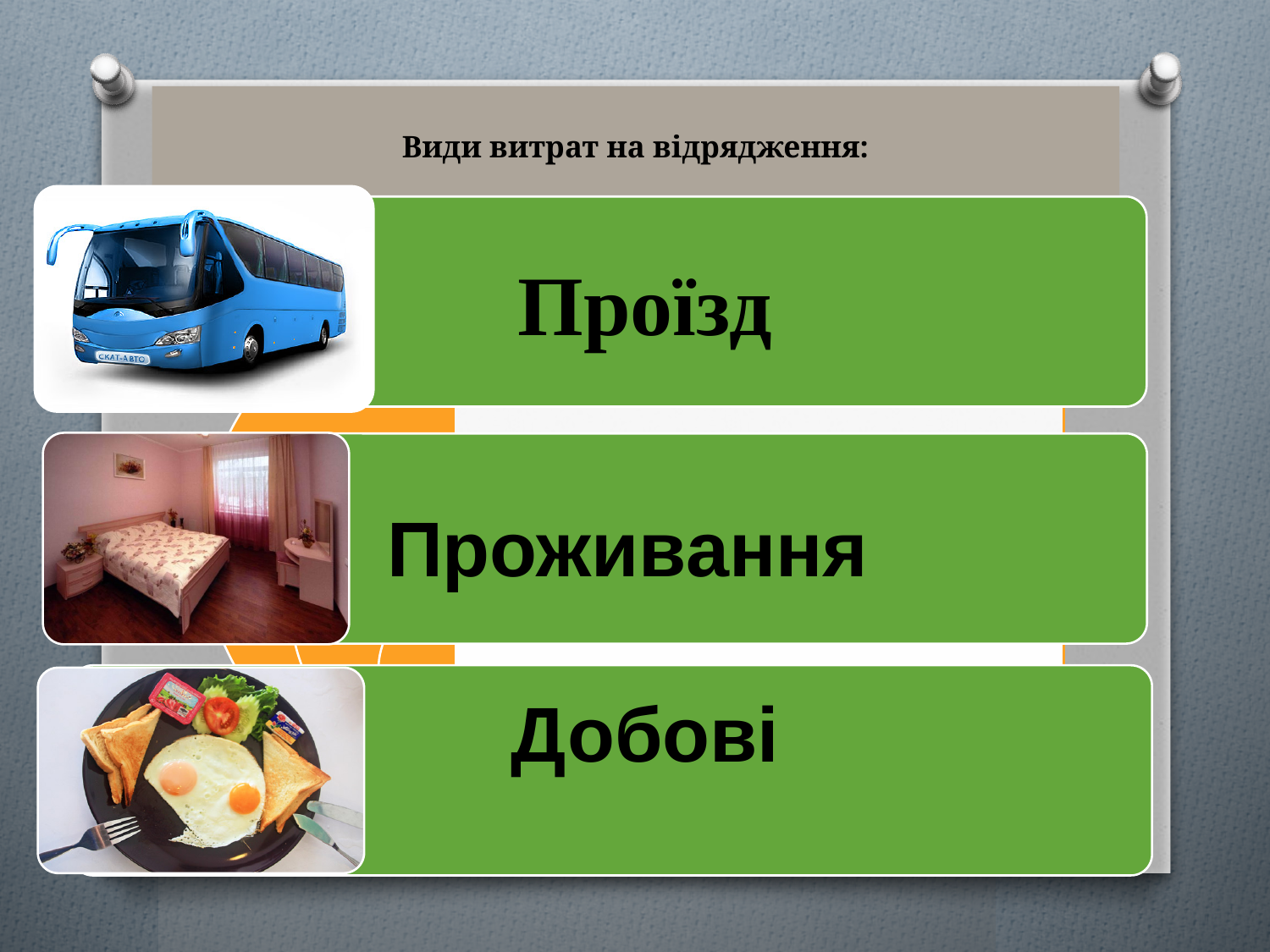

# Види витрат на відрядження:
      Проїзд

   Проживання

        Добові